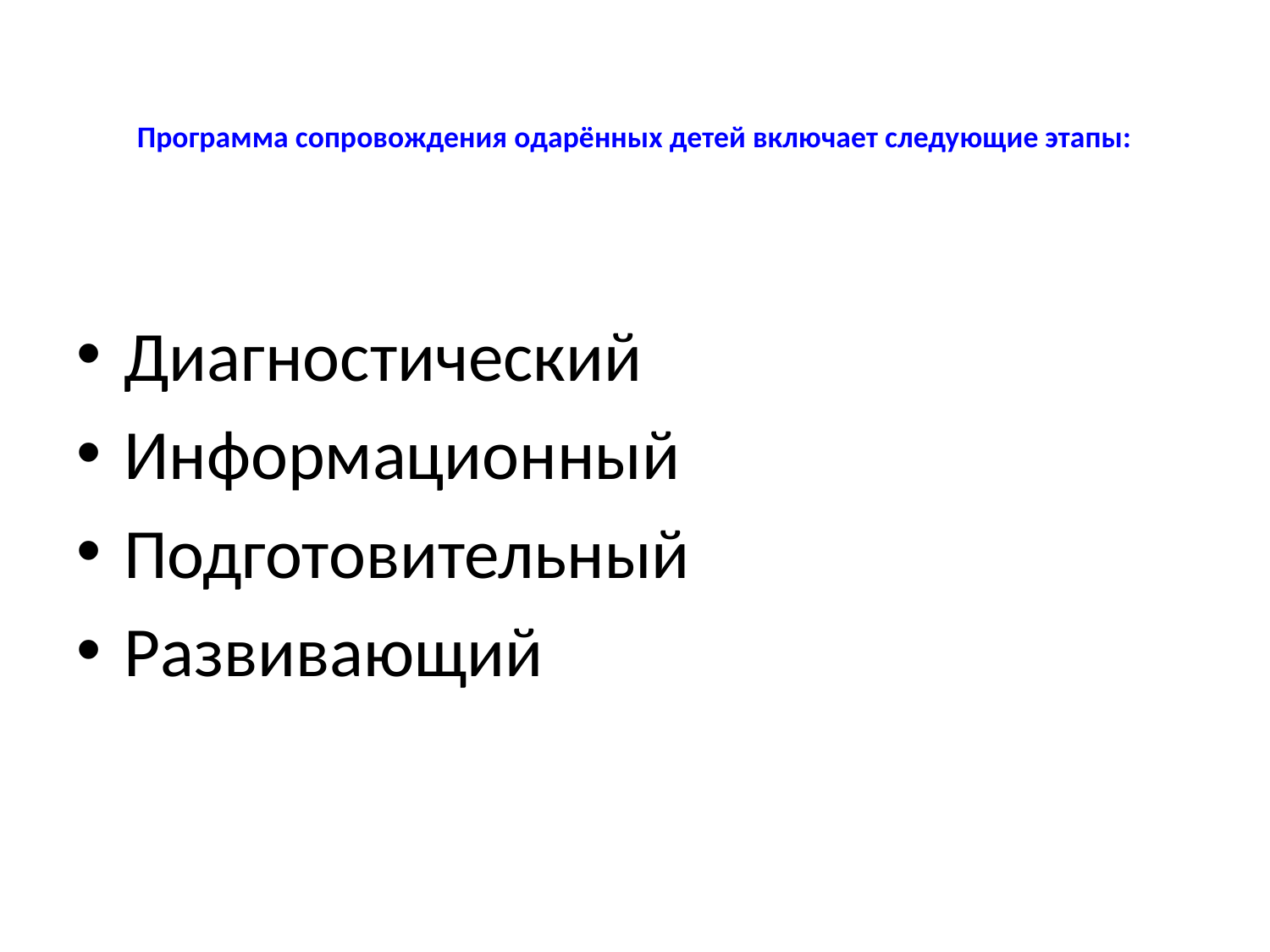

# Программа сопровождения одарённых детей включает следующие этапы:

Диагностический
Информационный
Подготовительный
Развивающий